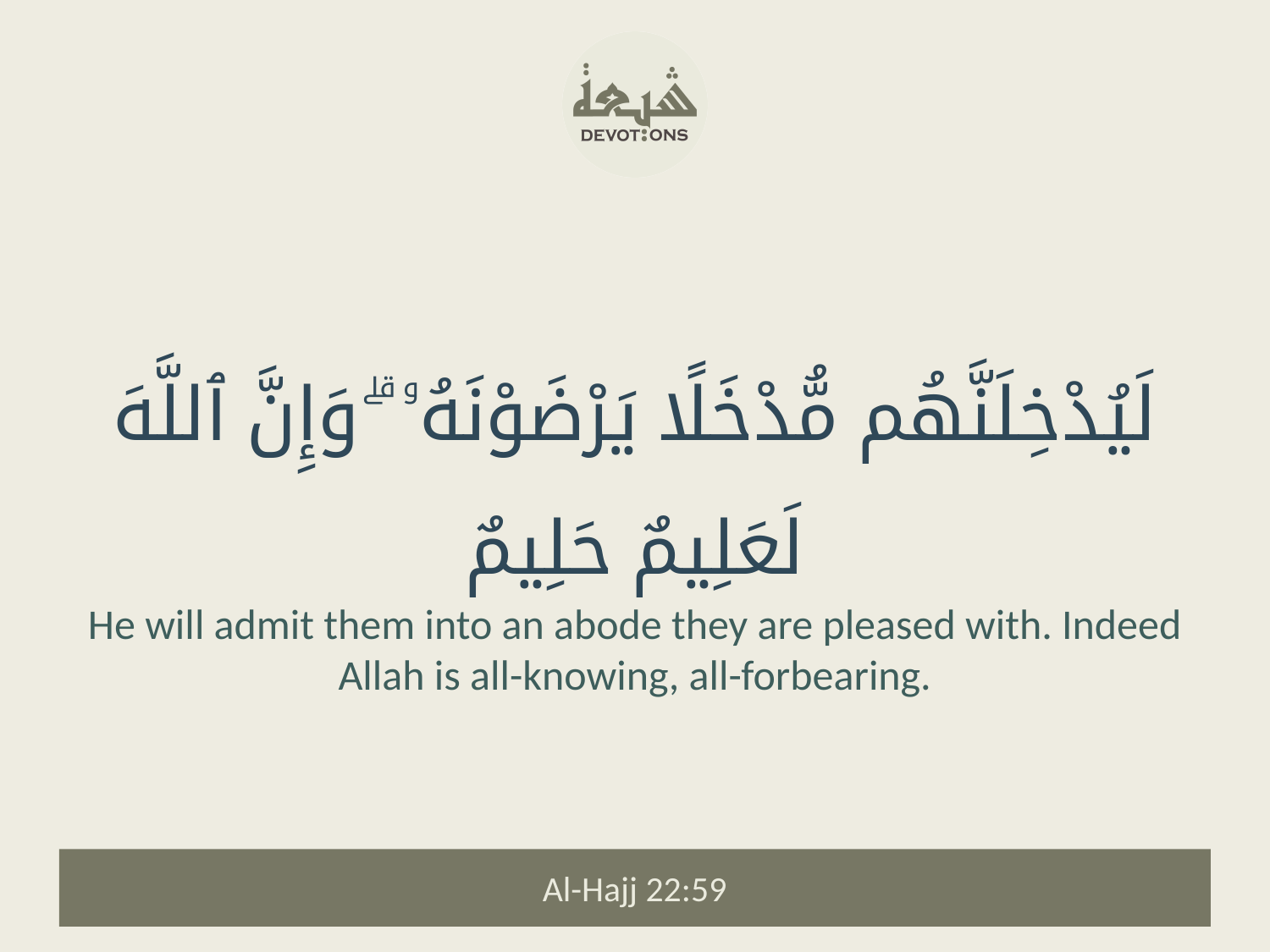

لَيُدْخِلَنَّهُم مُّدْخَلًا يَرْضَوْنَهُۥ ۗ وَإِنَّ ٱللَّهَ لَعَلِيمٌ حَلِيمٌ
He will admit them into an abode they are pleased with. Indeed Allah is all-knowing, all-forbearing.
Al-Hajj 22:59